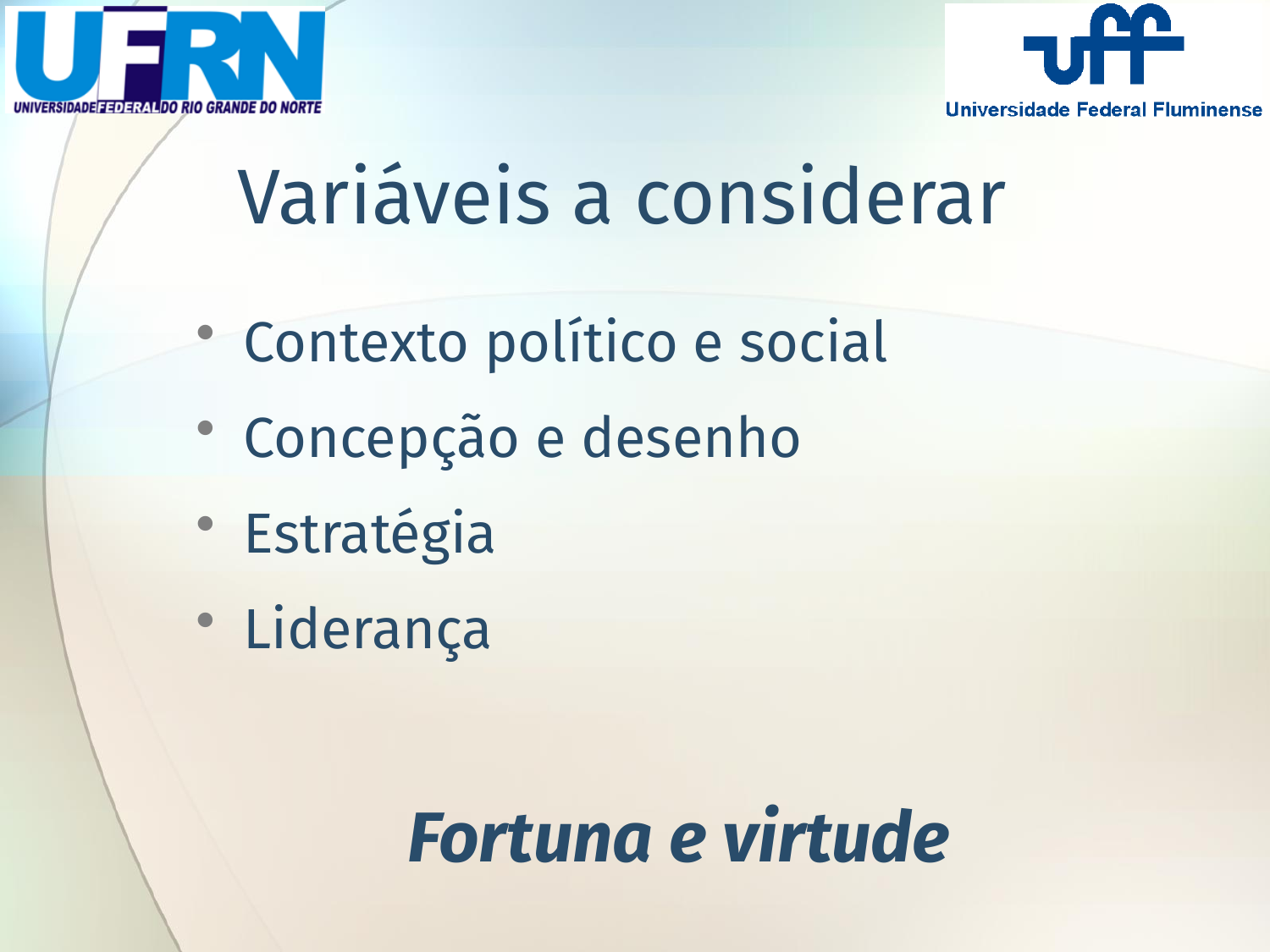

# Variáveis a considerar
Contexto político e social
Concepção e desenho
Estratégia
Liderança

Fortuna e virtude